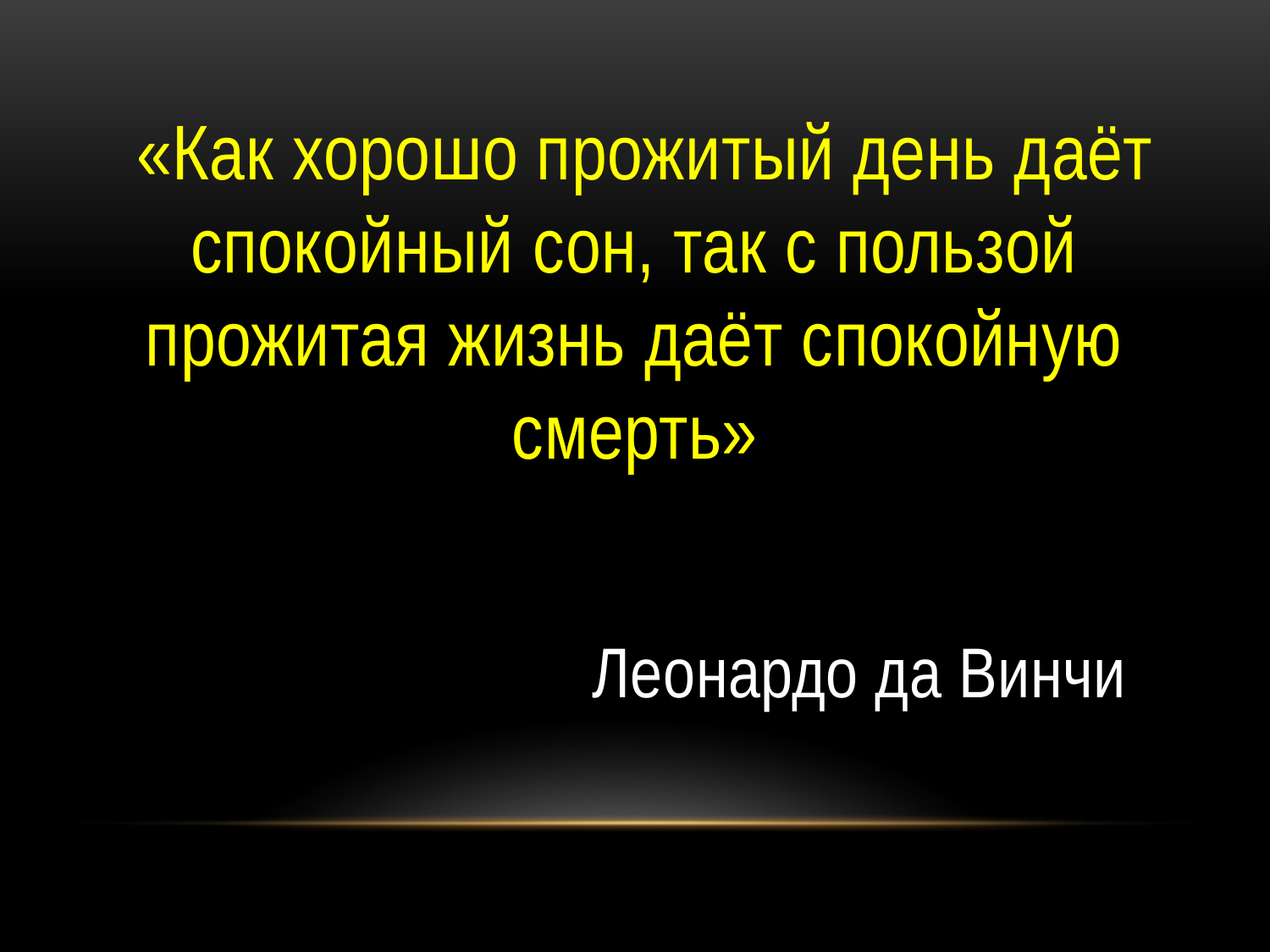

#
   «Как хорошо прожитый день даёт спокойный сон, так с пользой прожитая жизнь даёт спокойную смерть»

                           Леонардо да Винчи